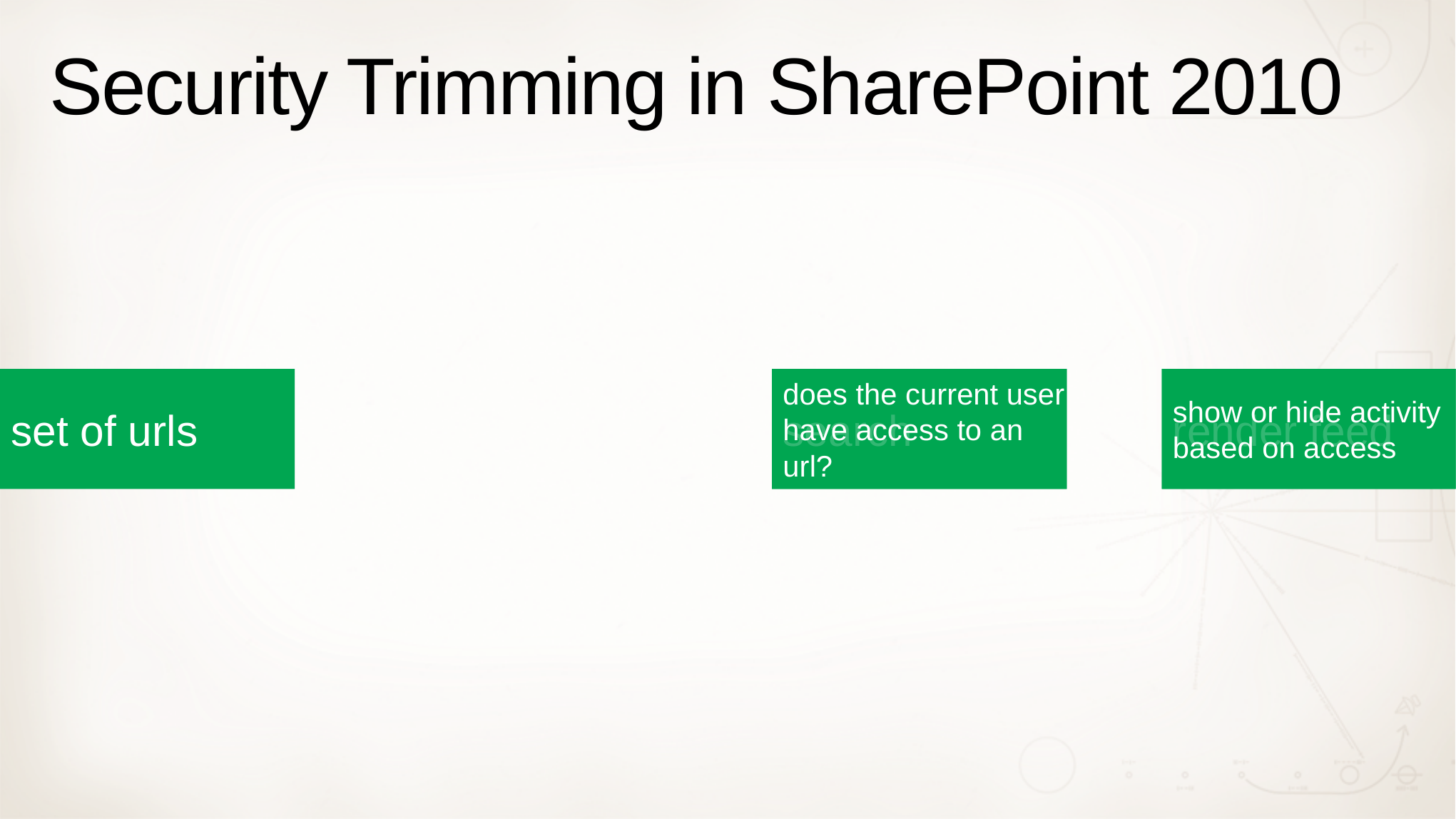

# Security Trimming in SharePoint 2010
set of urls
set of urls
search
search
does the current user have access to an url?
render feed
render feed
show or hide activity based on access